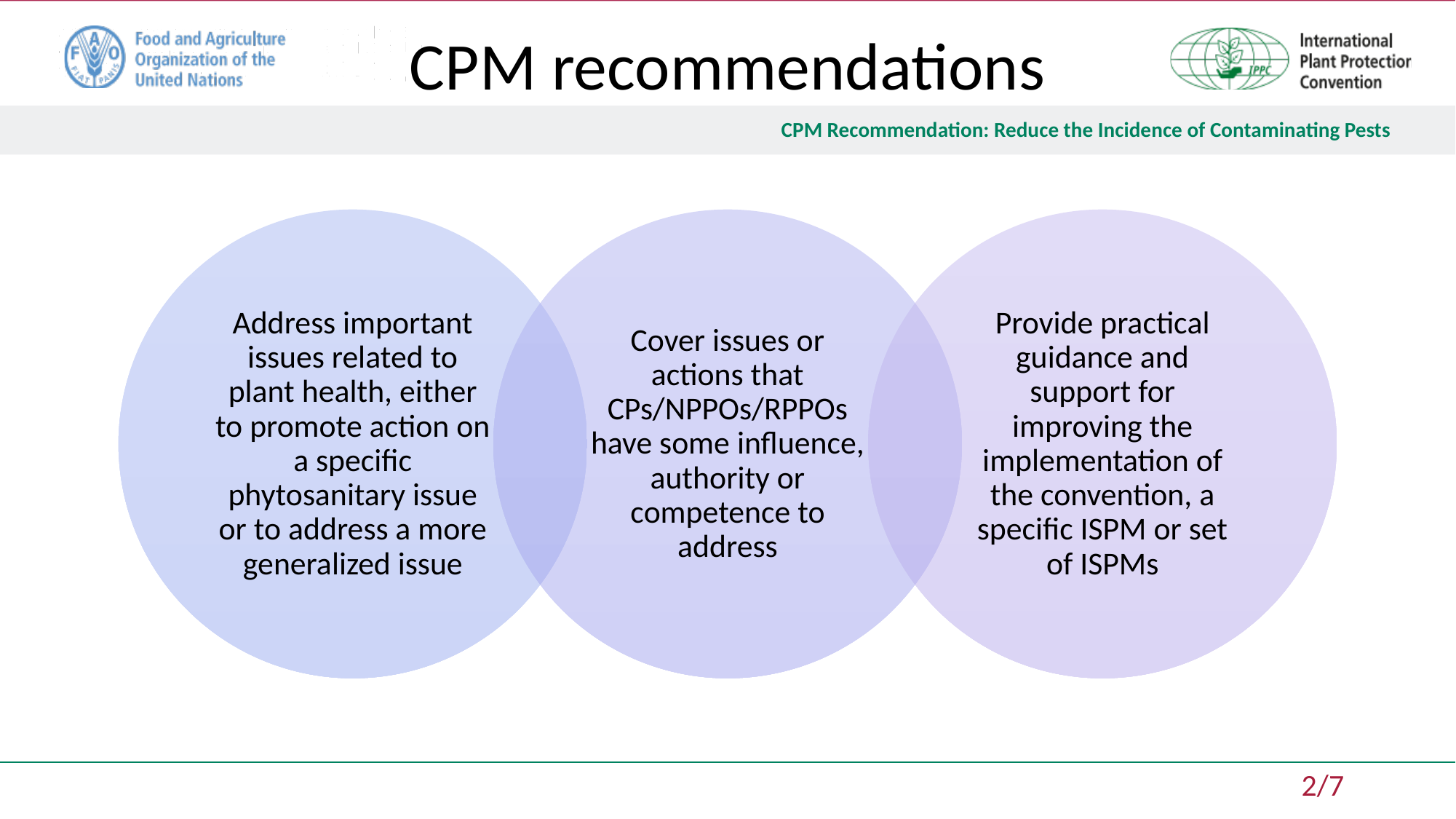

# CPM recommendations
Address important issues related to plant health, either to promote action on a specific phytosanitary issue or to address a more generalized issue
Cover issues or actions that CPs/NPPOs/RPPOs have some influence, authority or competence to address
Provide practical guidance and support for improving the implementation of the convention, a specific ISPM or set of ISPMs